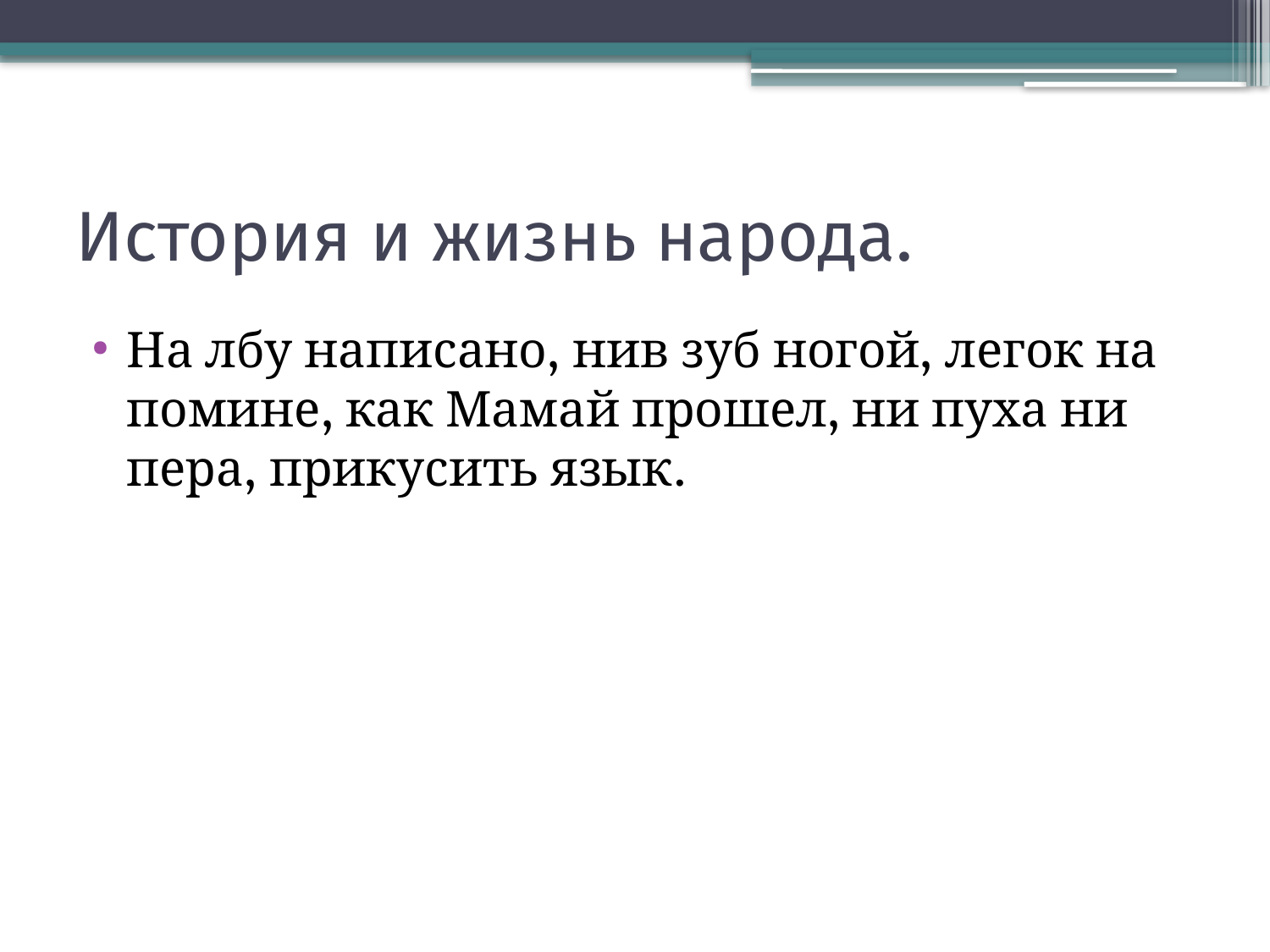

# История и жизнь народа.
На лбу написано, нив зуб ногой, легок на помине, как Мамай прошел, ни пуха ни пера, прикусить язык.